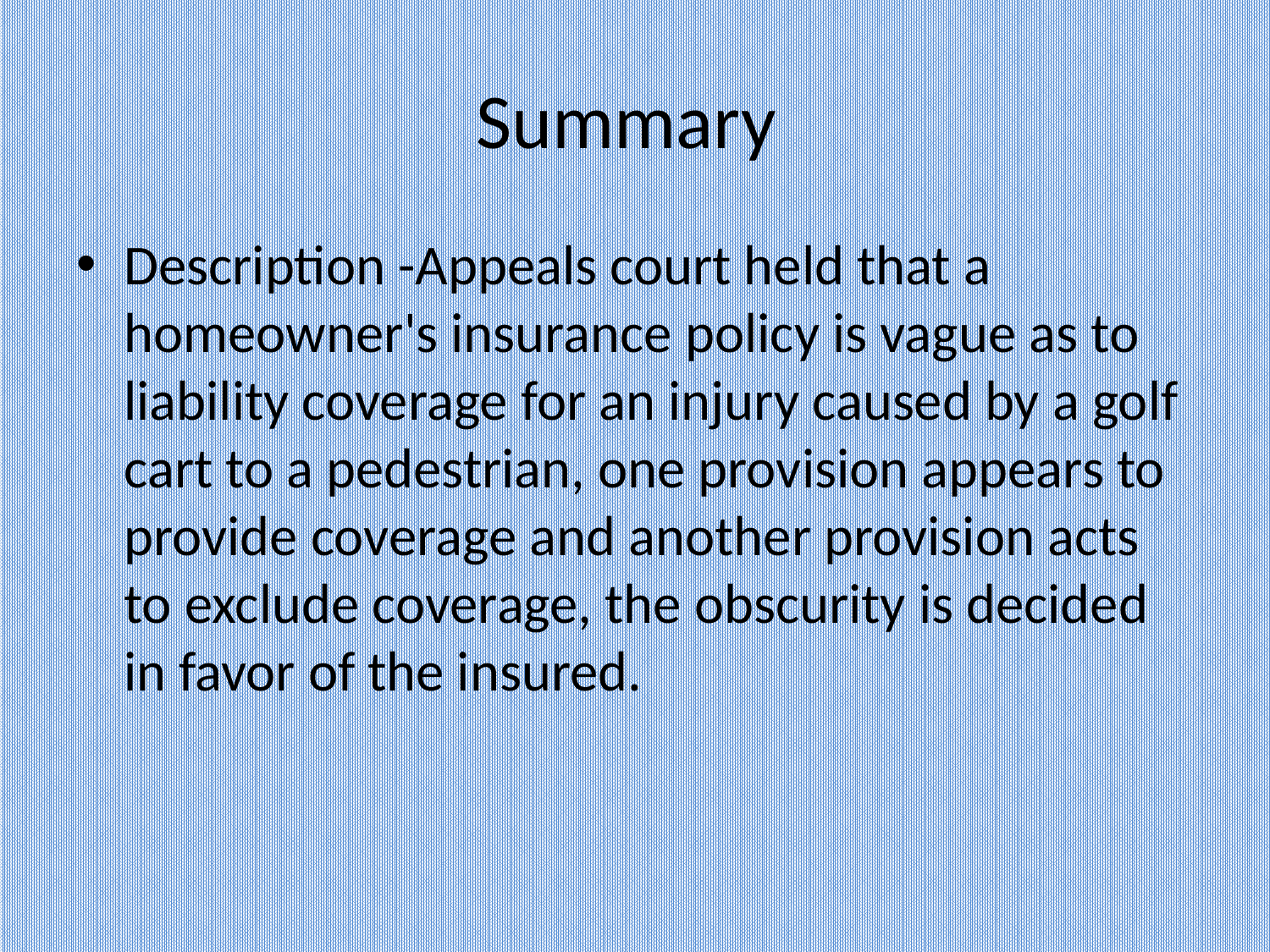

# Summary
Description -Appeals court held that a homeowner's insurance policy is vague as to liability coverage for an injury caused by a golf cart to a pedestrian, one provision appears to provide coverage and another provision acts to exclude coverage, the obscurity is decided in favor of the insured.